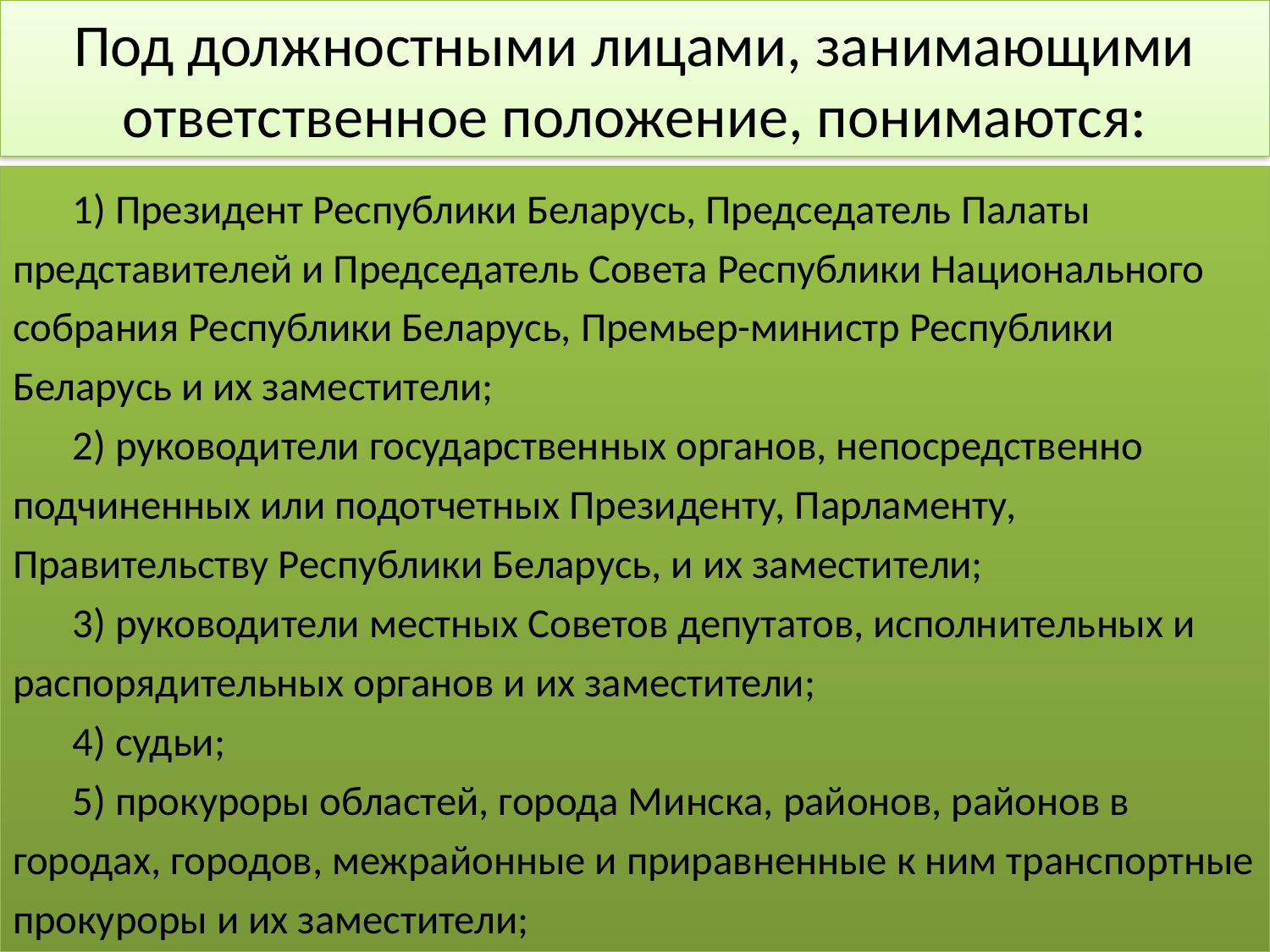

# Под должностными лицами, занимающими ответственное положение, понимаются:
1) Президент Республики Беларусь, Председатель Палаты представителей и Председатель Совета Республики Национального собрания Республики Беларусь, Премьер-министр Республики Беларусь и их заместители;
2) руководители государственных органов, непосредственно подчиненных или подотчетных Президенту, Парламенту, Правительству Республики Беларусь, и их заместители;
3) руководители местных Советов депутатов, исполнительных и распорядительных органов и их заместители;
4) судьи;
5) прокуроры областей, города Минска, районов, районов в городах, городов, межрайонные и приравненные к ним транспортные прокуроры и их заместители;